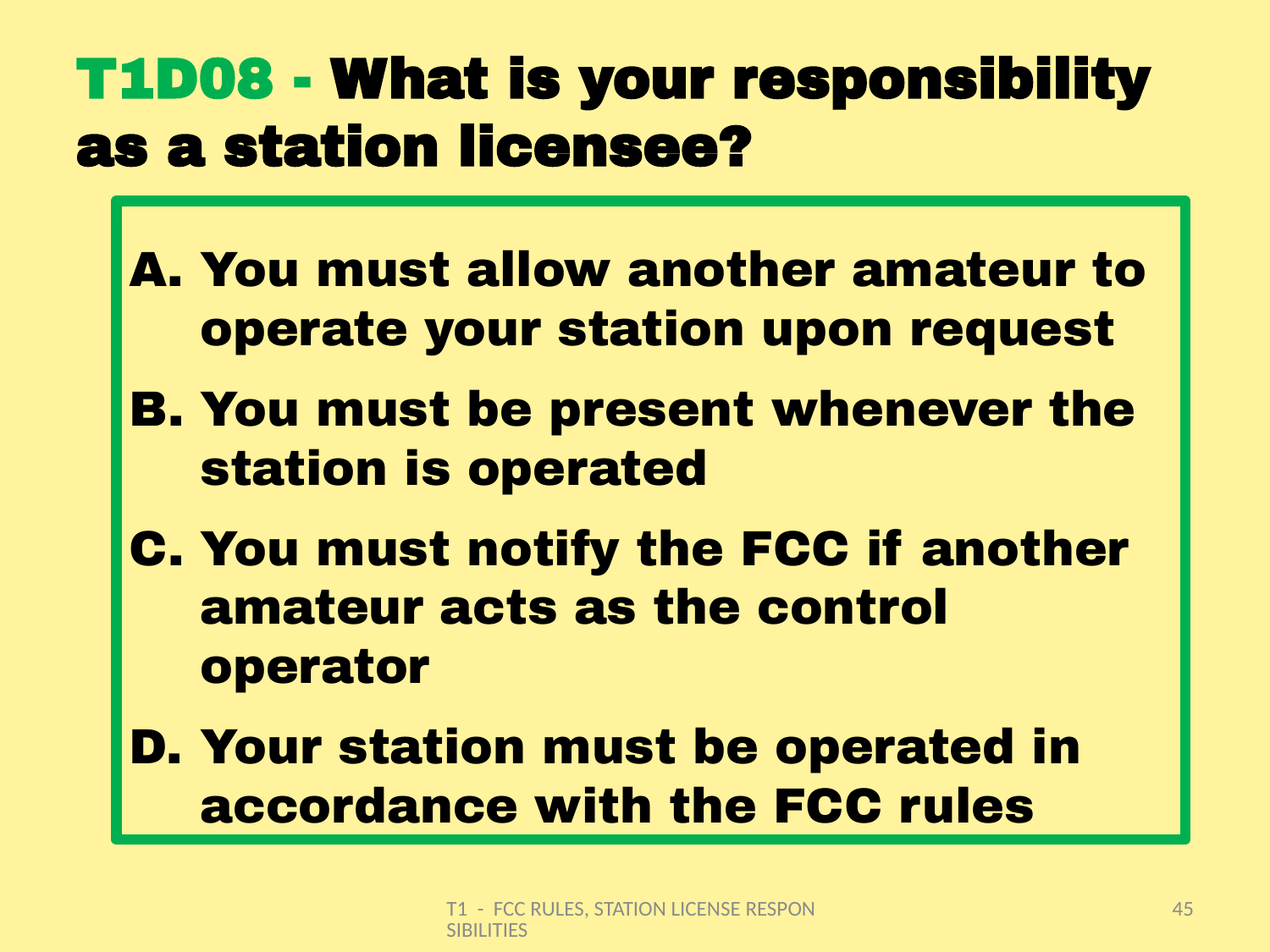

# T1D08 - What is your responsibility as a station licensee?

You must allow another amateur to operate your station upon request

You must be present whenever the station is operated

You must notify the FCC if another amateur acts as the control operator

Your station must be operated in accordance with the FCC rules
T1  -  FCC RULES, STATION LICENSE RESPONSIBILITIES
45